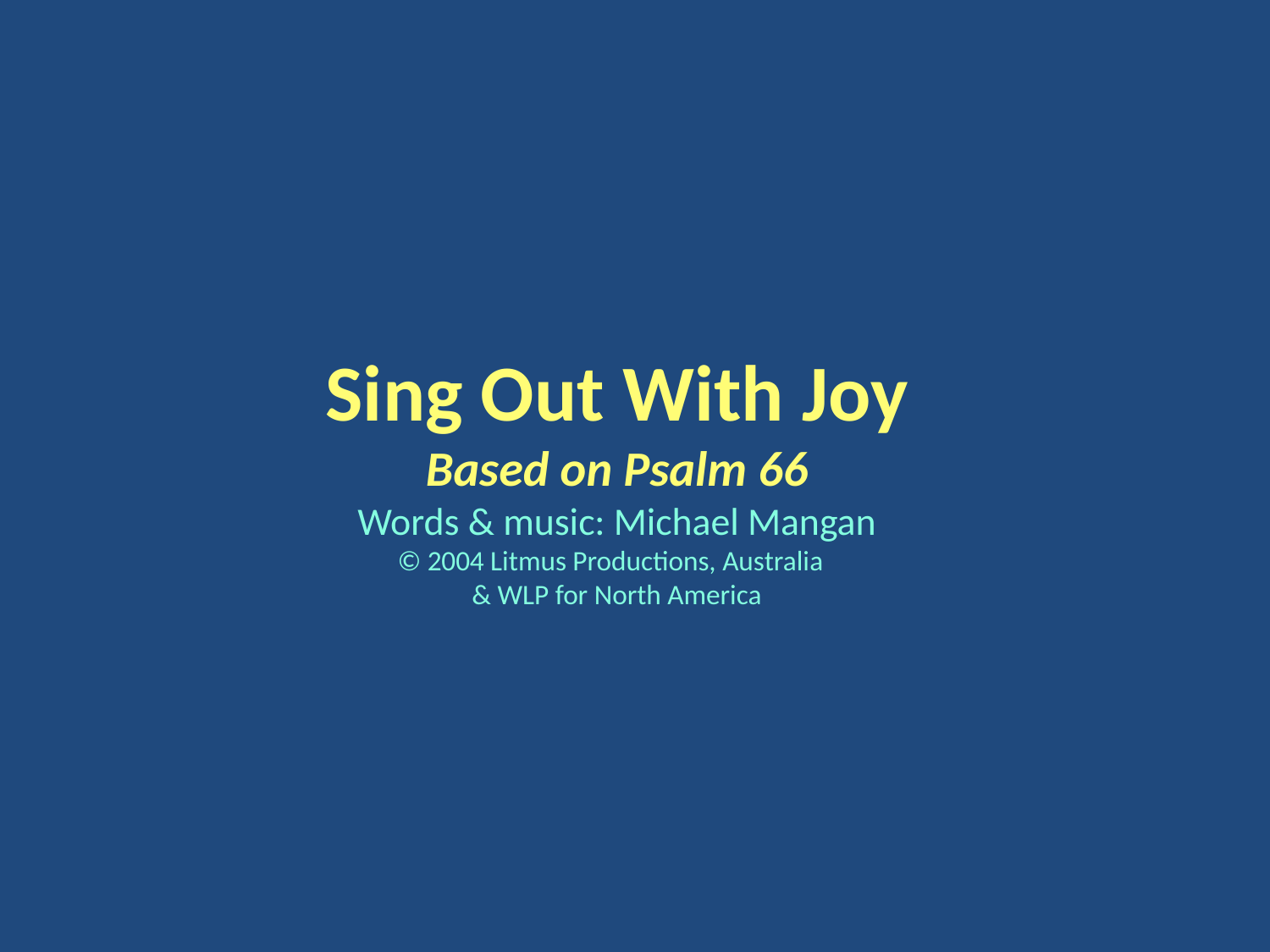

Sing Out With Joy
Based on Psalm 66
Words & music: Michael Mangan
© 2004 Litmus Productions, Australia
& WLP for North America